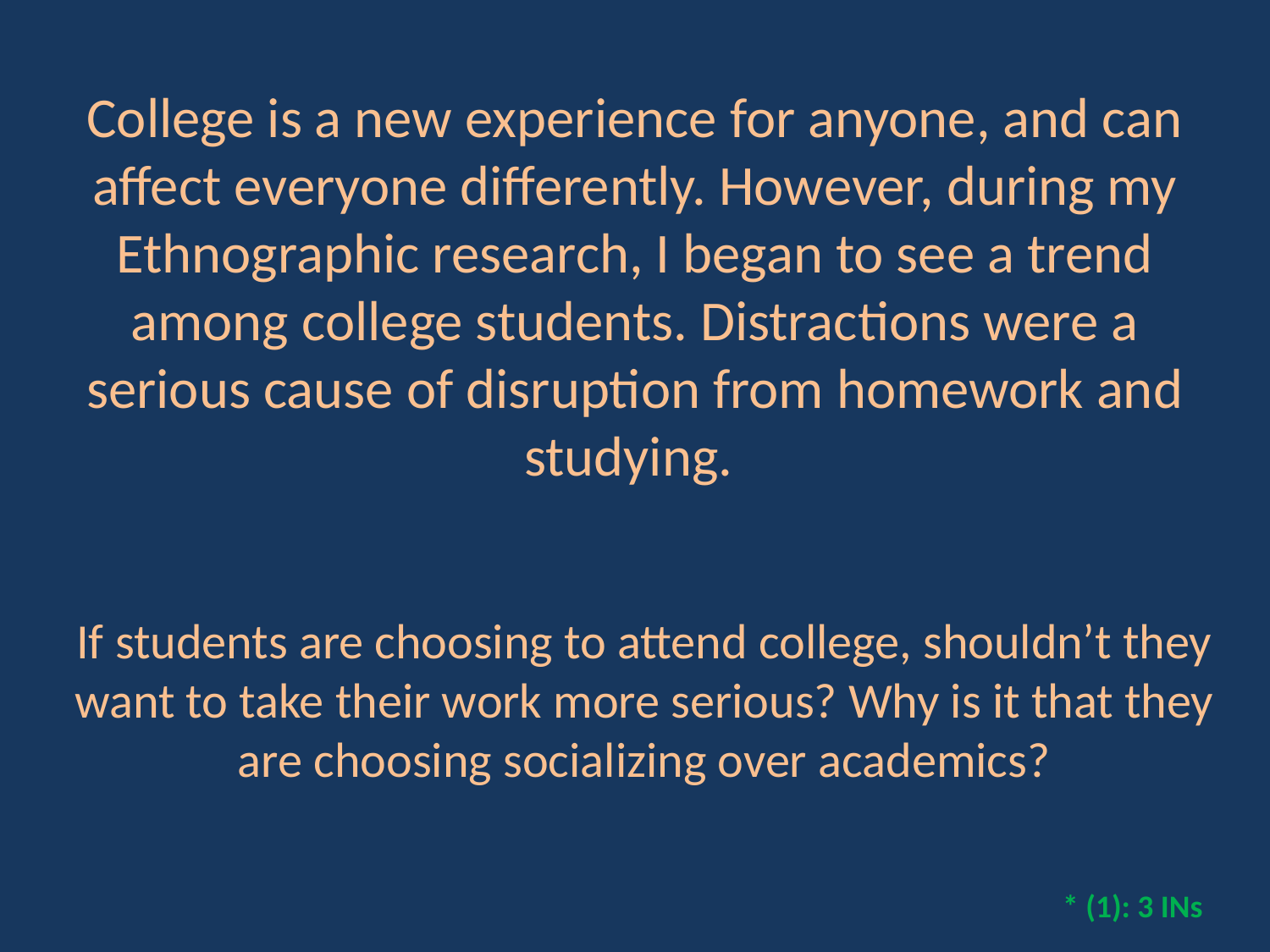

College is a new experience for anyone, and can affect everyone differently. However, during my Ethnographic research, I began to see a trend among college students. Distractions were a serious cause of disruption from homework and studying.
If students are choosing to attend college, shouldn’t they want to take their work more serious? Why is it that they are choosing socializing over academics?
* (1): 3 INs